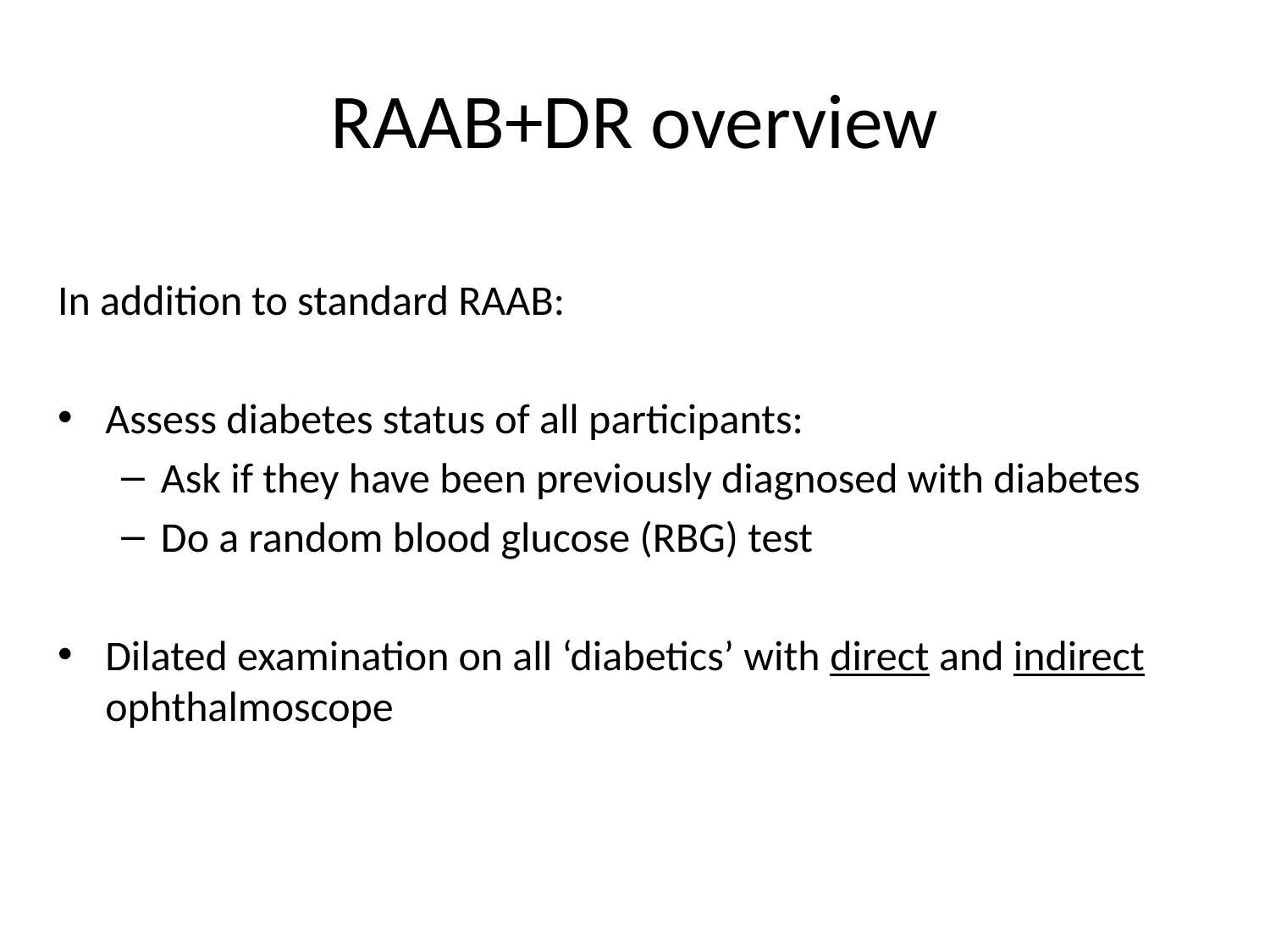

# RAAB+DR overview
In addition to standard RAAB:

Assess diabetes status of all participants:
Ask if they have been previously diagnosed with diabetes
Do a random blood glucose (RBG) test

Dilated examination on all ‘diabetics’ with direct and indirect ophthalmoscope